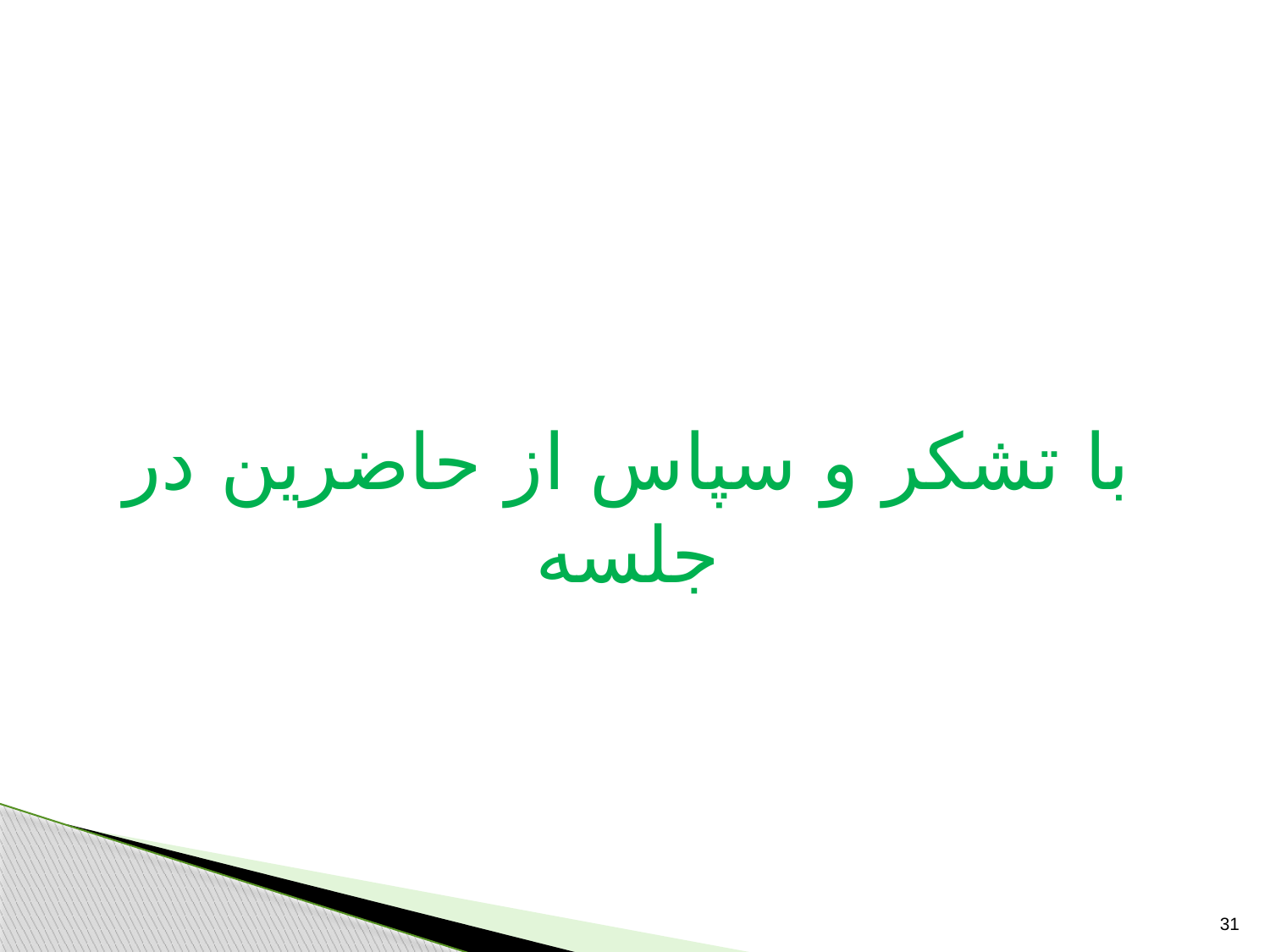

#

با تشکر و سپاس از حاضرین در جلسه
31